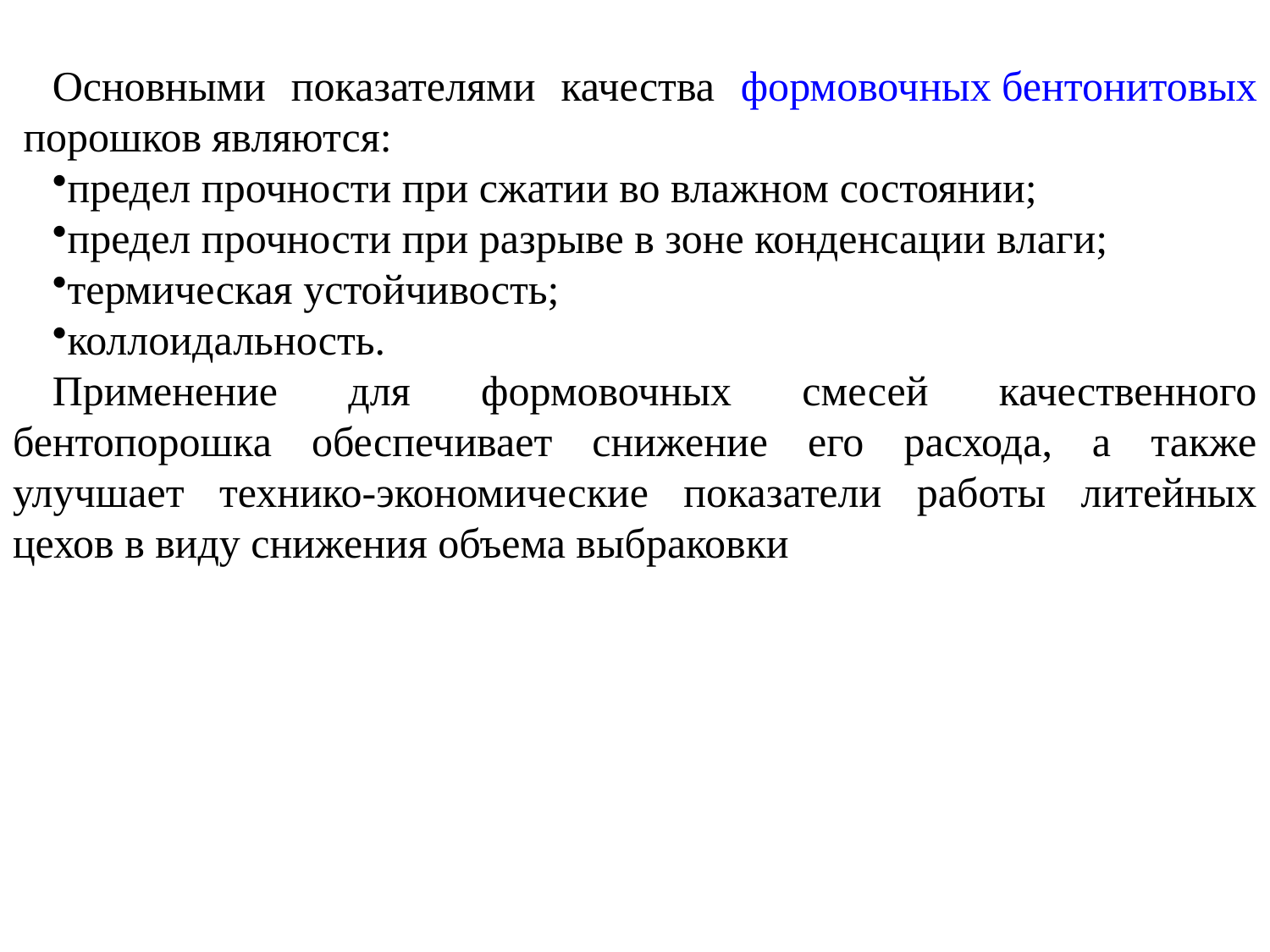

Основными показателями качества формовочных бентонитовых порошков являются:
предел прочности при сжатии во влажном состоянии;
предел прочности при разрыве в зоне конденсации влаги;
термическая устойчивость;
коллоидальность.
Применение для формовочных смесей качественного бентопорошка обеспечивает снижение его расхода, а также улучшает технико-экономические показатели работы литейных цехов в виду снижения объема выбраковки